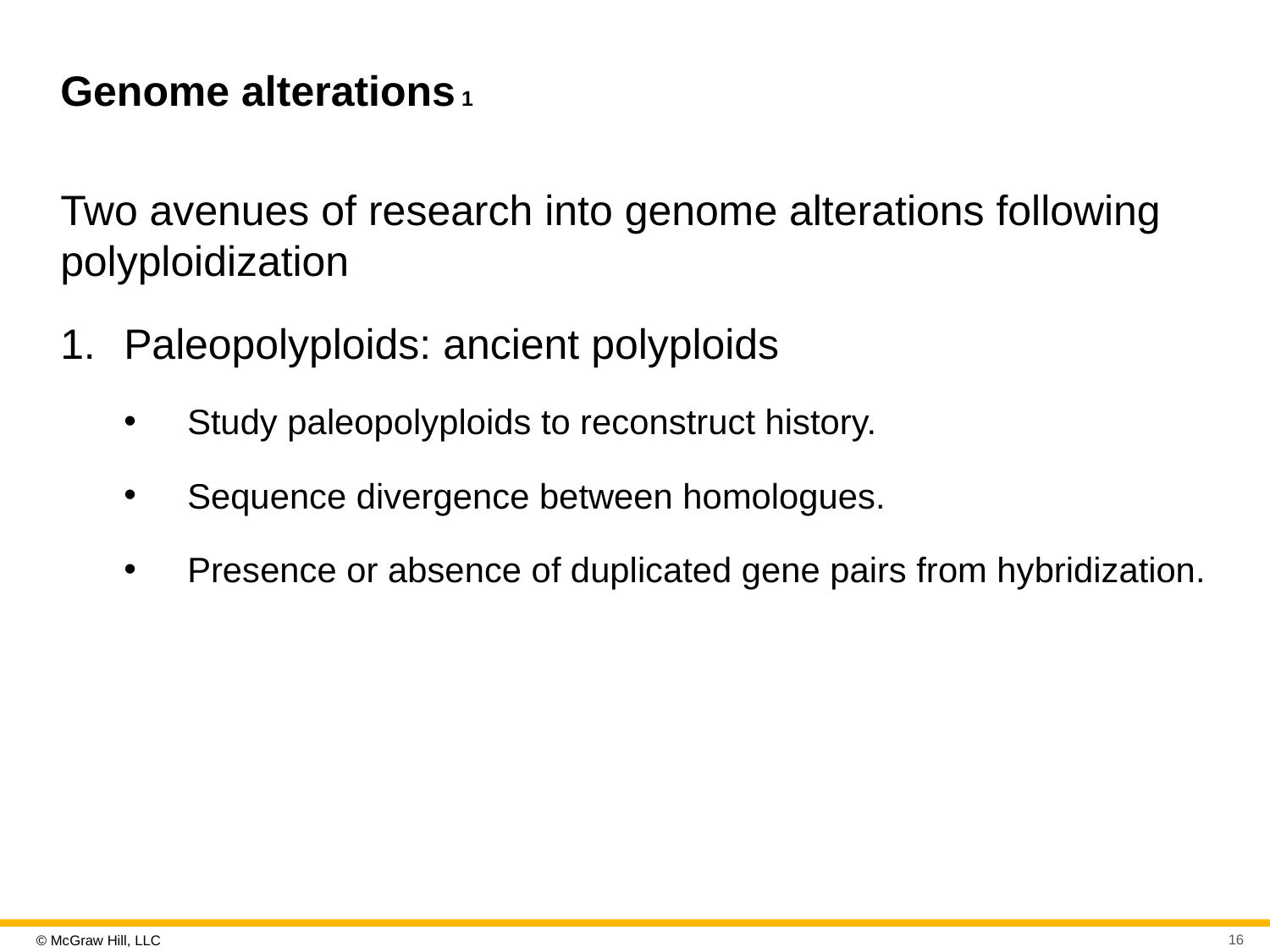

# Genome alterations 1
Two avenues of research into genome alterations following polyploidization
Paleopolyploids: ancient polyploids
Study paleopolyploids to reconstruct history.
Sequence divergence between homologues.
Presence or absence of duplicated gene pairs from hybridization.
16